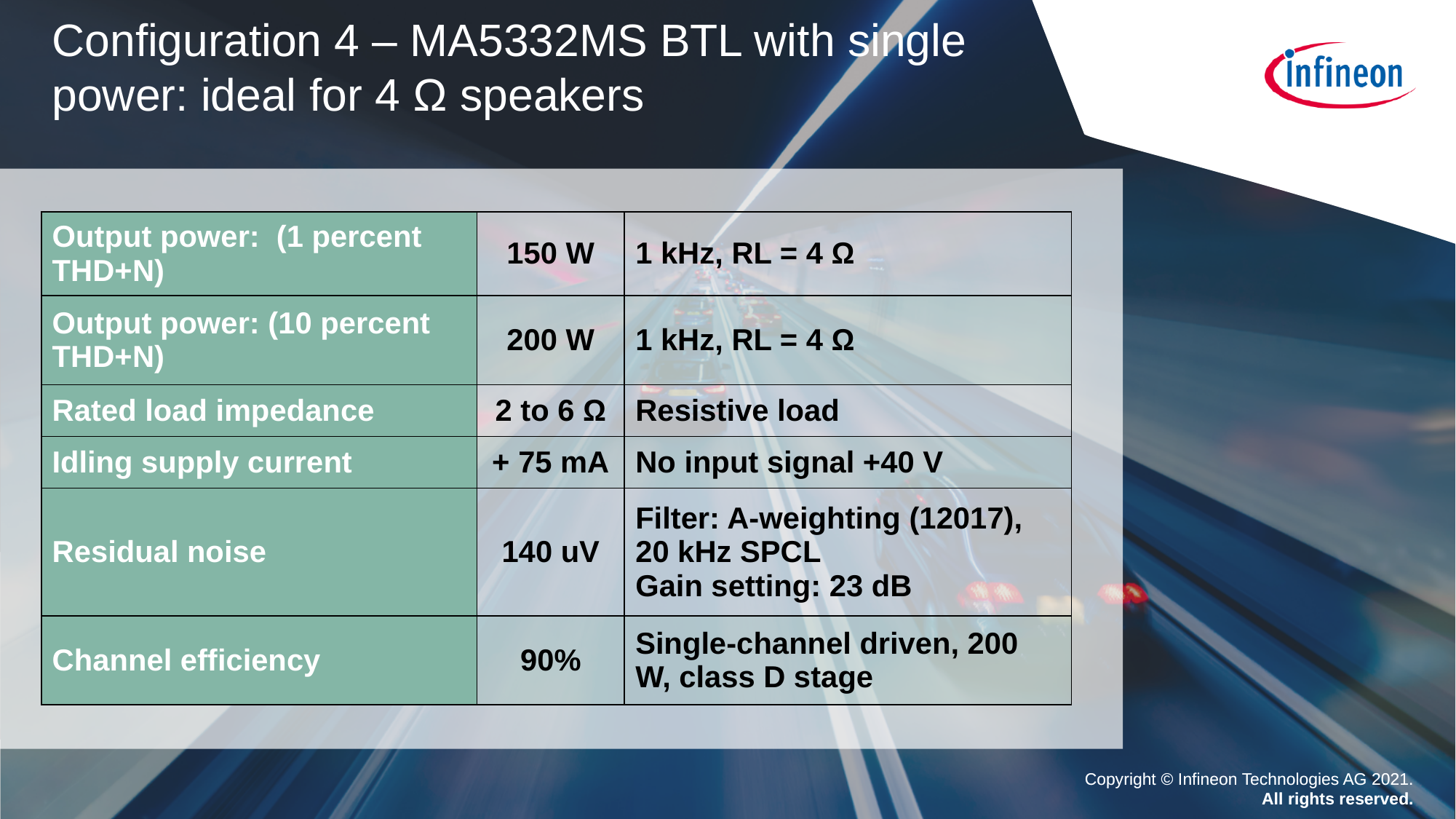

Configuration 4 – MA5332MS BTL with single power: ideal for 4 Ω speakers

| Output power: (1 percent THD+N) | 150 W | 1 kHz, RL = 4 Ω |
| --- | --- | --- |
| Output power: (10 percent THD+N) | 200 W | 1 kHz, RL = 4 Ω |
| Rated load impedance | 2 to 6 Ω | Resistive load |
| Idling supply current | + 75 mA | No input signal +40 V |
| Residual noise | 140 uV | Filter: A-weighting (12017), 20 kHz SPCL Gain setting: 23 dB |
| Channel efficiency | 90% | Single-channel driven, 200 W, class D stage |
Copyright © Infineon Technologies AG 2021.
All rights reserved.